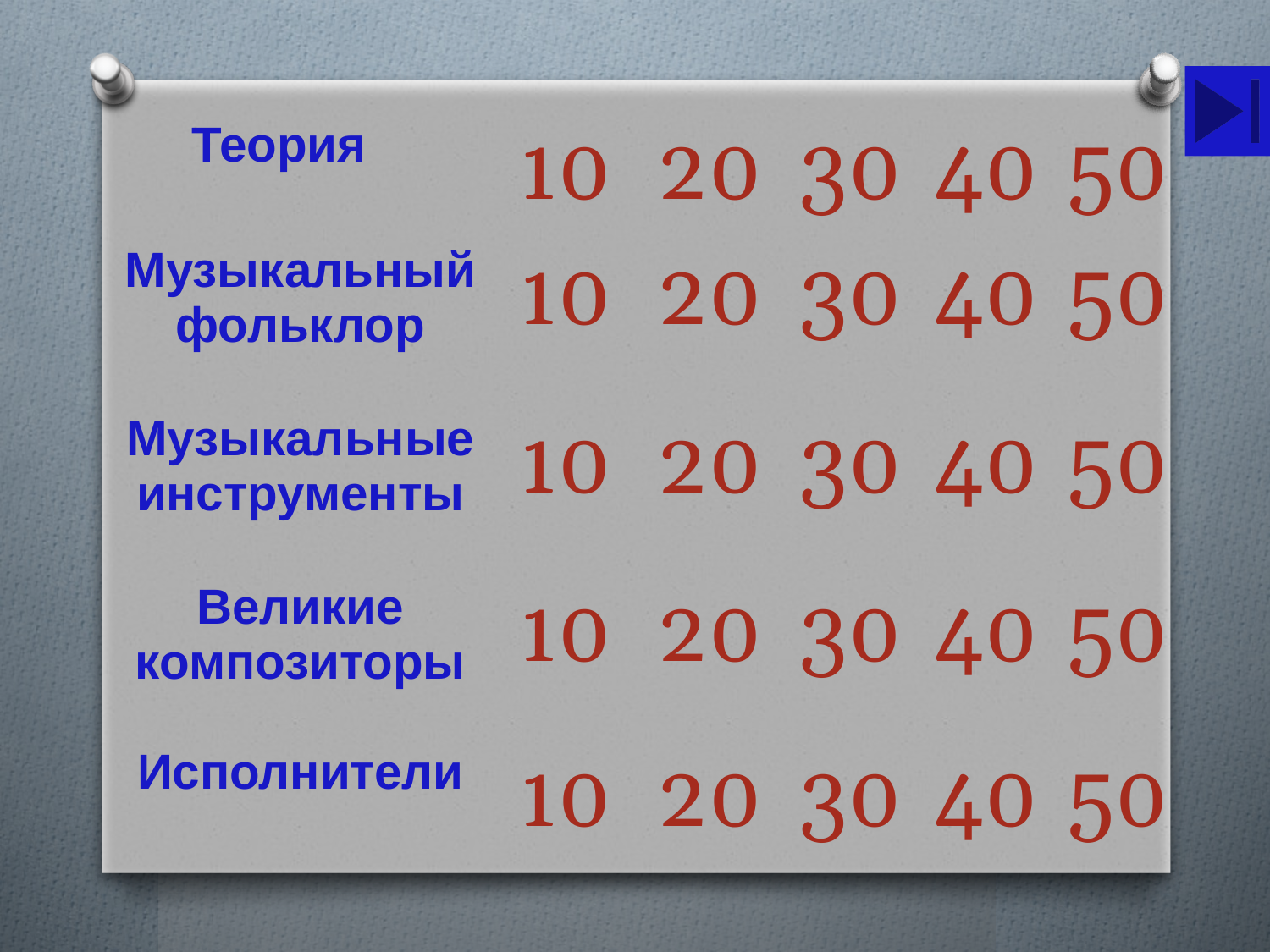

| Теория | 10 | 20 | 30 | 40 | 50 |
| --- | --- | --- | --- | --- | --- |
| Музыкальный фольклор | 10 | 20 | 30 | 40 | 50 |
| Музыкальные инструменты | 10 | 20 | 30 | 40 | 50 |
| Великие композиторы | 10 | 20 | 30 | 40 | 50 |
| Исполнители | 10 | 20 | 30 | 40 | 50 |